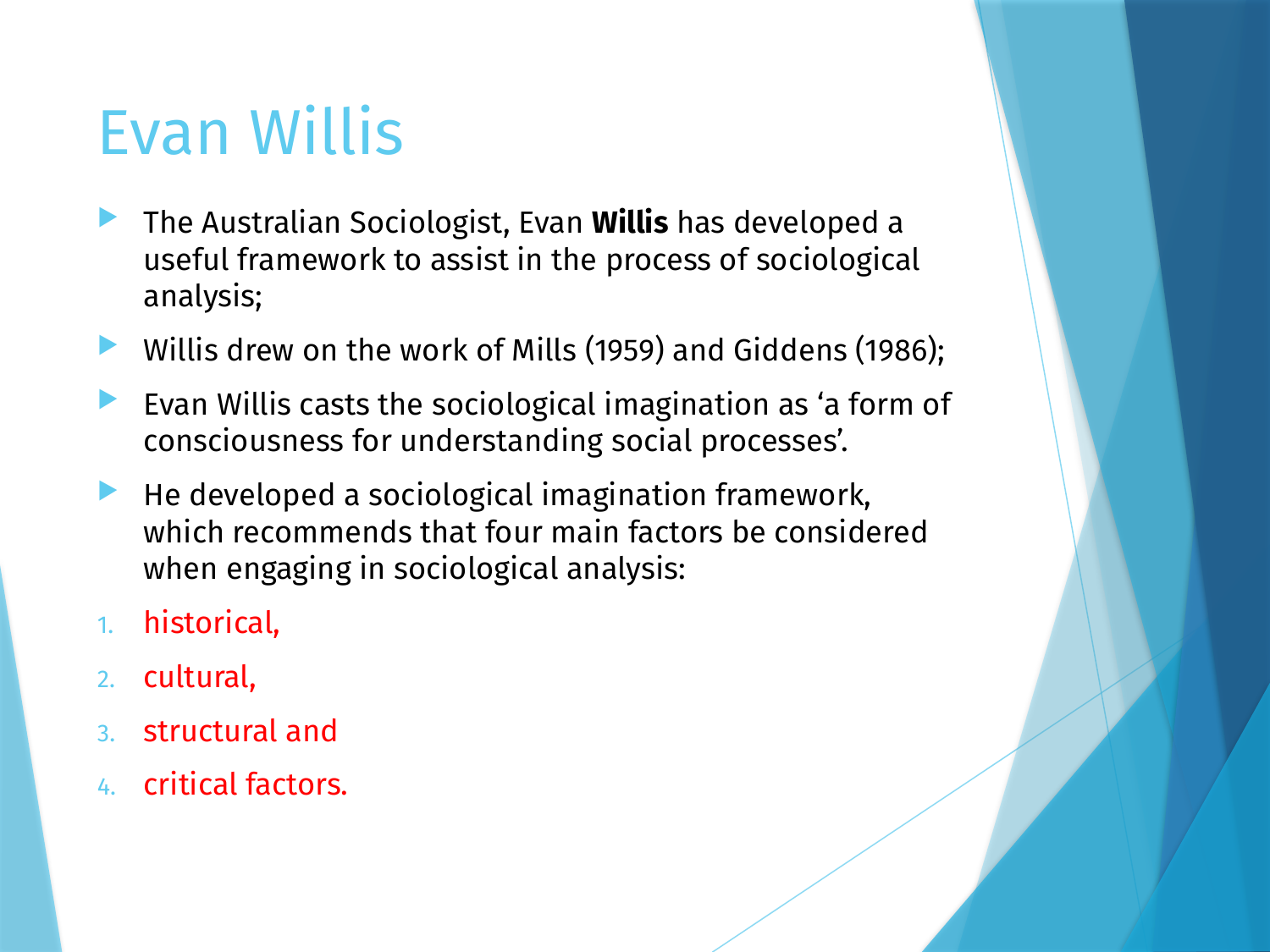

# Evan Willis
The Australian Sociologist, Evan Willis has developed a useful framework to assist in the process of sociological analysis;
Willis drew on the work of Mills (1959) and Giddens (1986);
Evan Willis casts the sociological imagination as ‘a form of consciousness for understanding social processes’.
He developed a sociological imagination framework, which recommends that four main factors be considered when engaging in sociological analysis:
historical,
cultural,
structural and
critical factors.